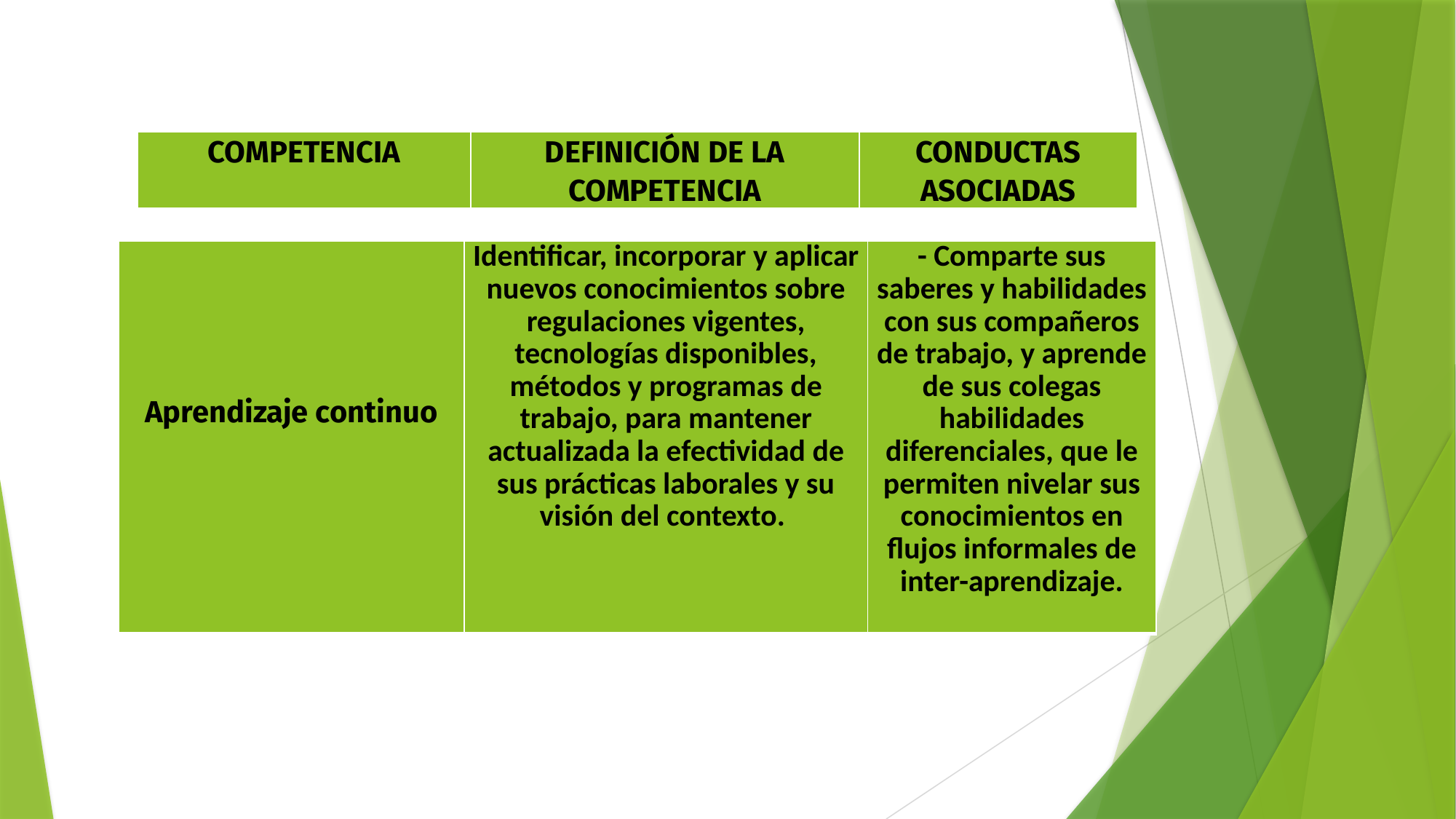

#
| COMPETENCIA | DEFINICIÓN DE LA COMPETENCIA | CONDUCTAS ASOCIADAS |
| --- | --- | --- |
| Aprendizaje continuo | Identificar, incorporar y aplicar nuevos conocimientos sobre regulaciones vigentes, tecnologías disponibles, métodos y programas de trabajo, para mantener actualizada la efectividad de sus prácticas laborales y su visión del contexto. | - Comparte sus saberes y habilidades con sus compañeros de trabajo, y aprende de sus colegas habilidades diferenciales, que le permiten nivelar sus conocimientos en flujos informales de inter-aprendizaje. |
| --- | --- | --- |